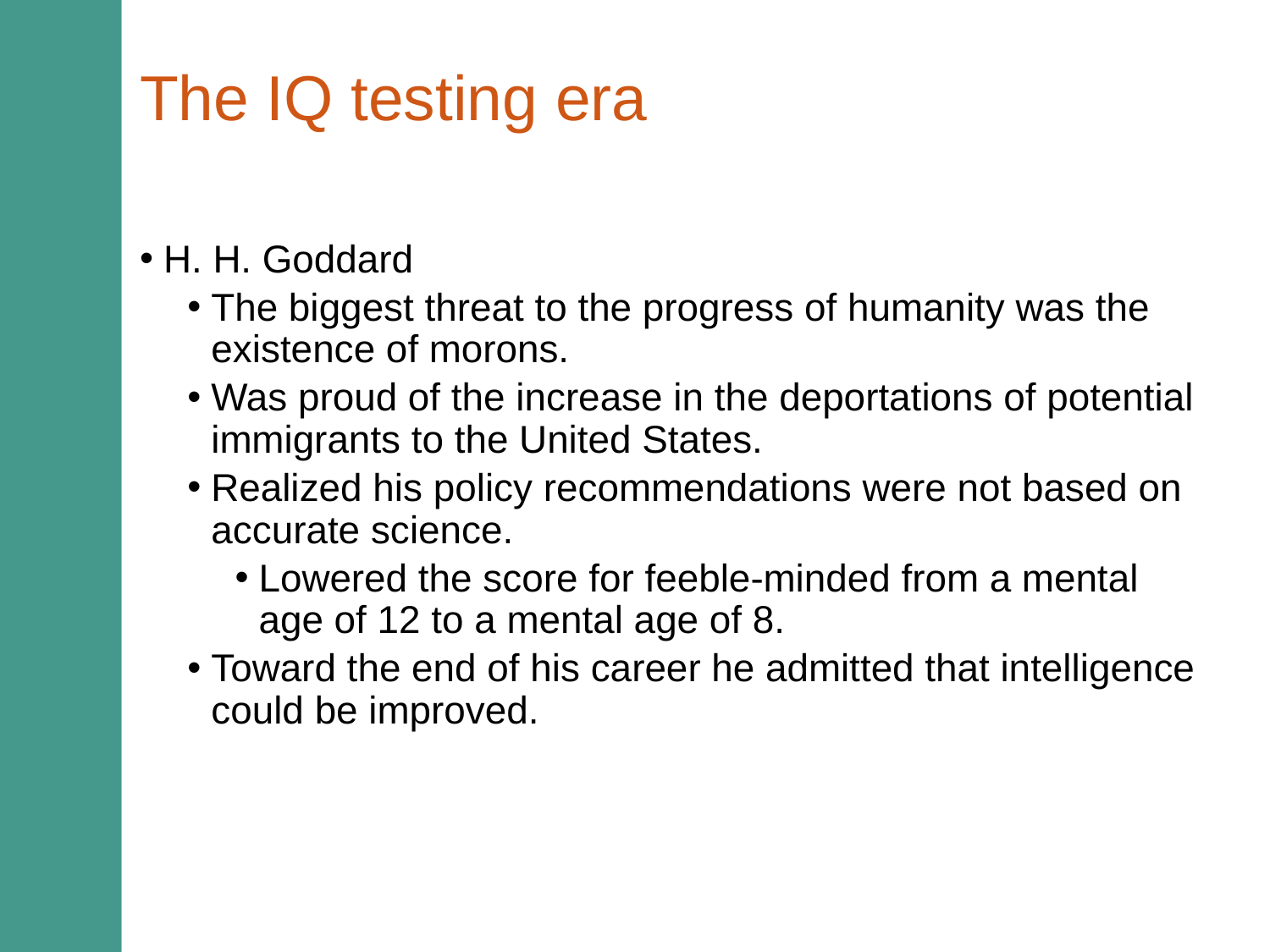

# The IQ testing era
H. H. Goddard
The biggest threat to the progress of humanity was the existence of morons.
Was proud of the increase in the deportations of potential immigrants to the United States.
Realized his policy recommendations were not based on accurate science.
Lowered the score for feeble-minded from a mental age of 12 to a mental age of 8.
Toward the end of his career he admitted that intelligence could be improved.